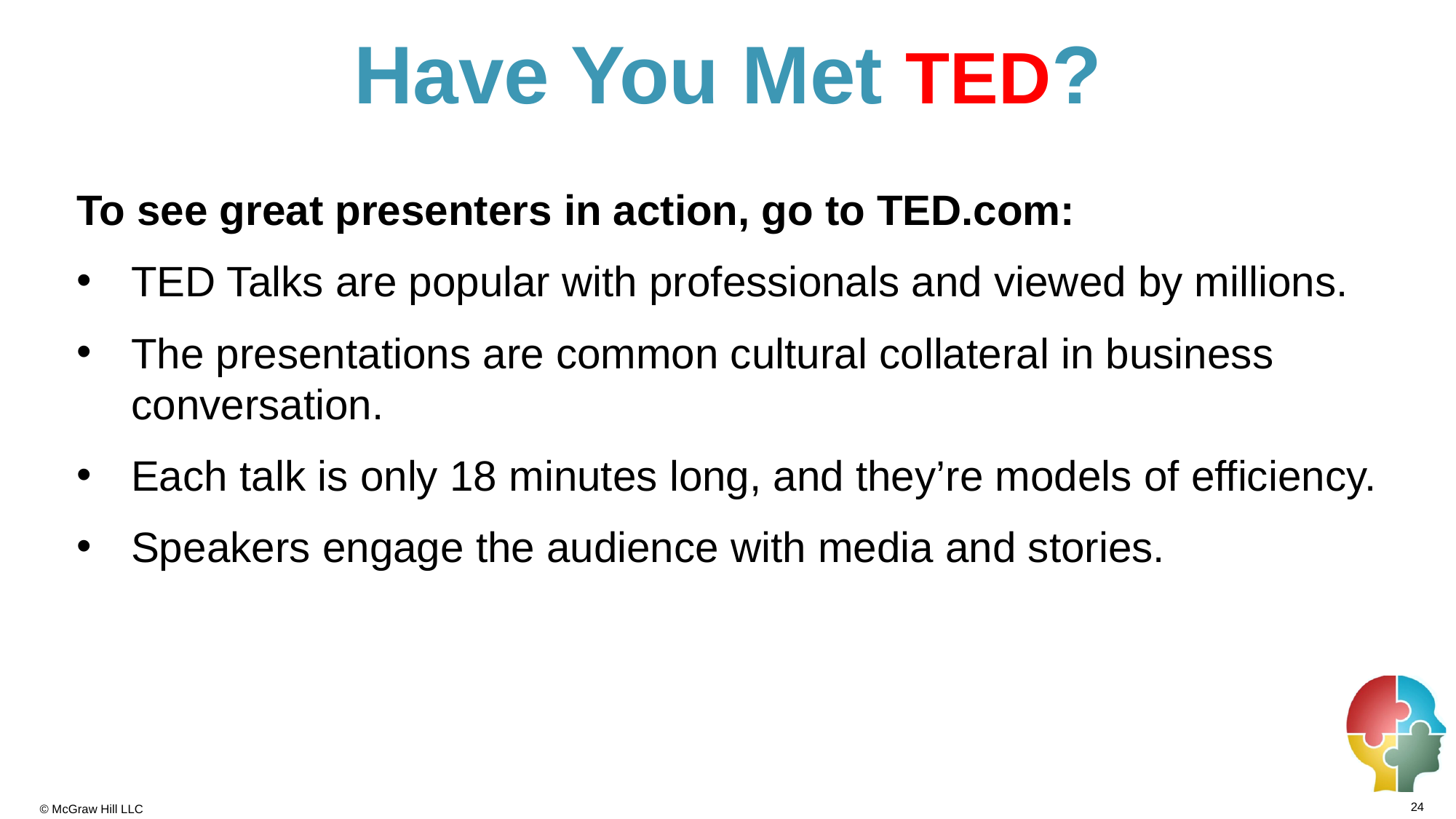

# Have You Met TED?
To see great presenters in action, go to TED.com:
TED Talks are popular with professionals and viewed by millions.
The presentations are common cultural collateral in business conversation.
Each talk is only 18 minutes long, and they’re models of efficiency.
Speakers engage the audience with media and stories.
24